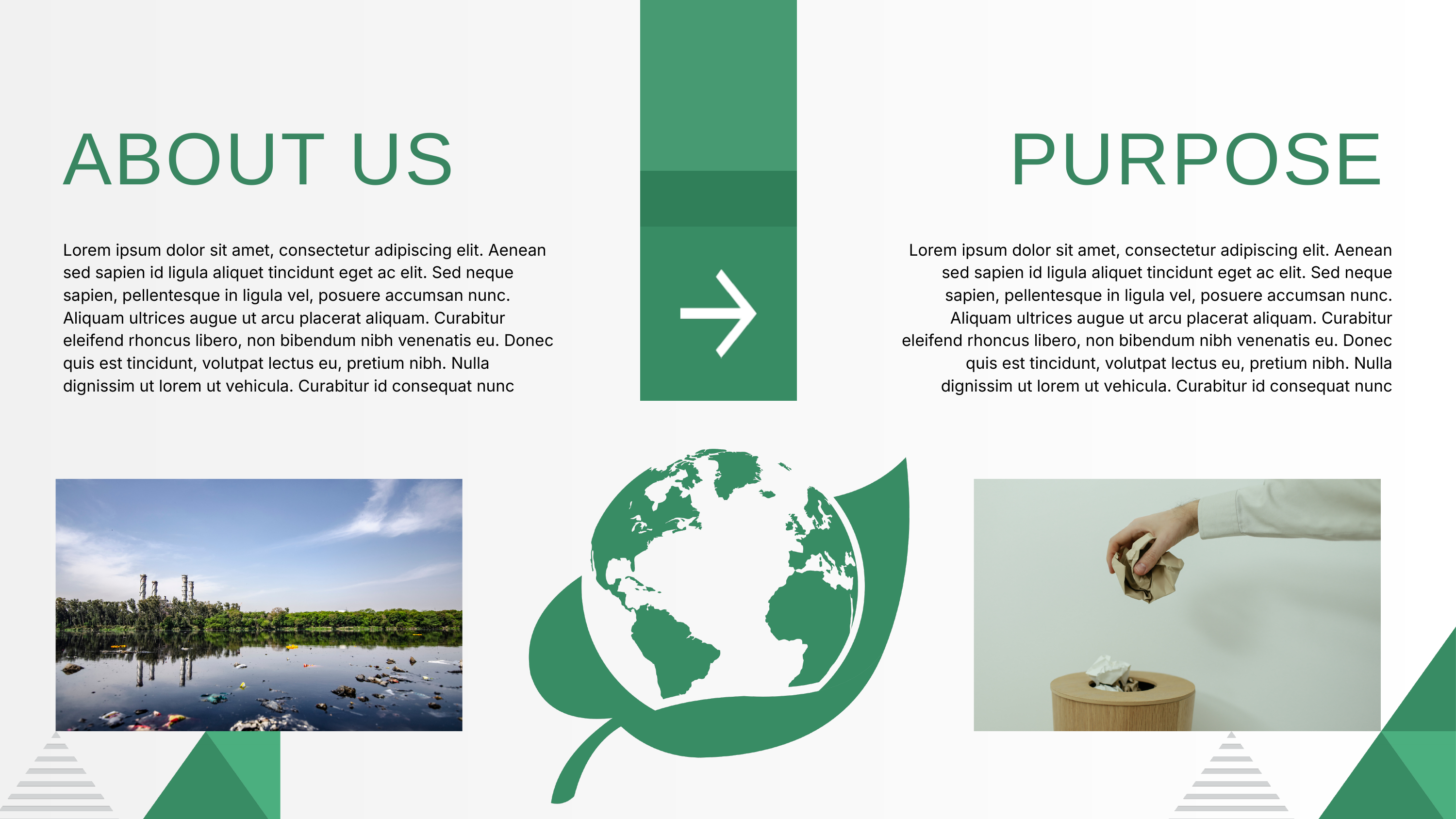

PURPOSE
ABOUT US

Lorem ipsum dolor sit amet, consectetur adipiscing elit. Aenean sed sapien id ligula aliquet tincidunt eget ac elit. Sed neque sapien, pellentesque in ligula vel, posuere accumsan nunc. Aliquam ultrices augue ut arcu placerat aliquam. Curabitur eleifend rhoncus libero, non bibendum nibh venenatis eu. Donec quis est tincidunt, volutpat lectus eu, pretium nibh. Nulla dignissim ut lorem ut vehicula. Curabitur id consequat nunc
Lorem ipsum dolor sit amet, consectetur adipiscing elit. Aenean sed sapien id ligula aliquet tincidunt eget ac elit. Sed neque sapien, pellentesque in ligula vel, posuere accumsan nunc. Aliquam ultrices augue ut arcu placerat aliquam. Curabitur eleifend rhoncus libero, non bibendum nibh venenatis eu. Donec quis est tincidunt, volutpat lectus eu, pretium nibh. Nulla dignissim ut lorem ut vehicula. Curabitur id consequat nunc